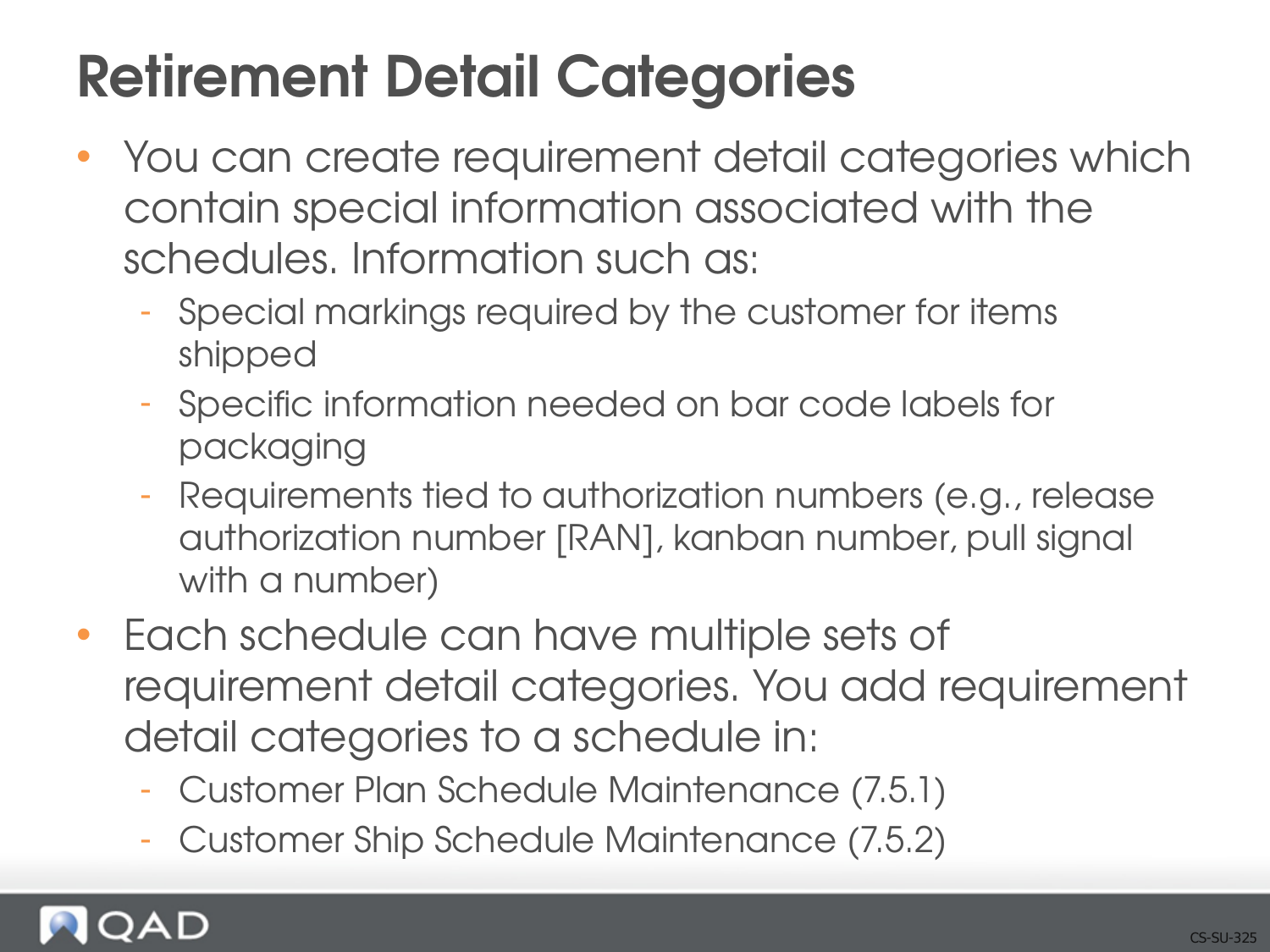

# Retirement Detail Categories
You can create requirement detail categories which contain special information associated with the schedules. Information such as:
Special markings required by the customer for items shipped
Specific information needed on bar code labels for packaging
Requirements tied to authorization numbers (e.g., release authorization number [RAN], kanban number, pull signal with a number)
Each schedule can have multiple sets of requirement detail categories. You add requirement detail categories to a schedule in:
Customer Plan Schedule Maintenance (7.5.1)
Customer Ship Schedule Maintenance (7.5.2)
CS-SU-325